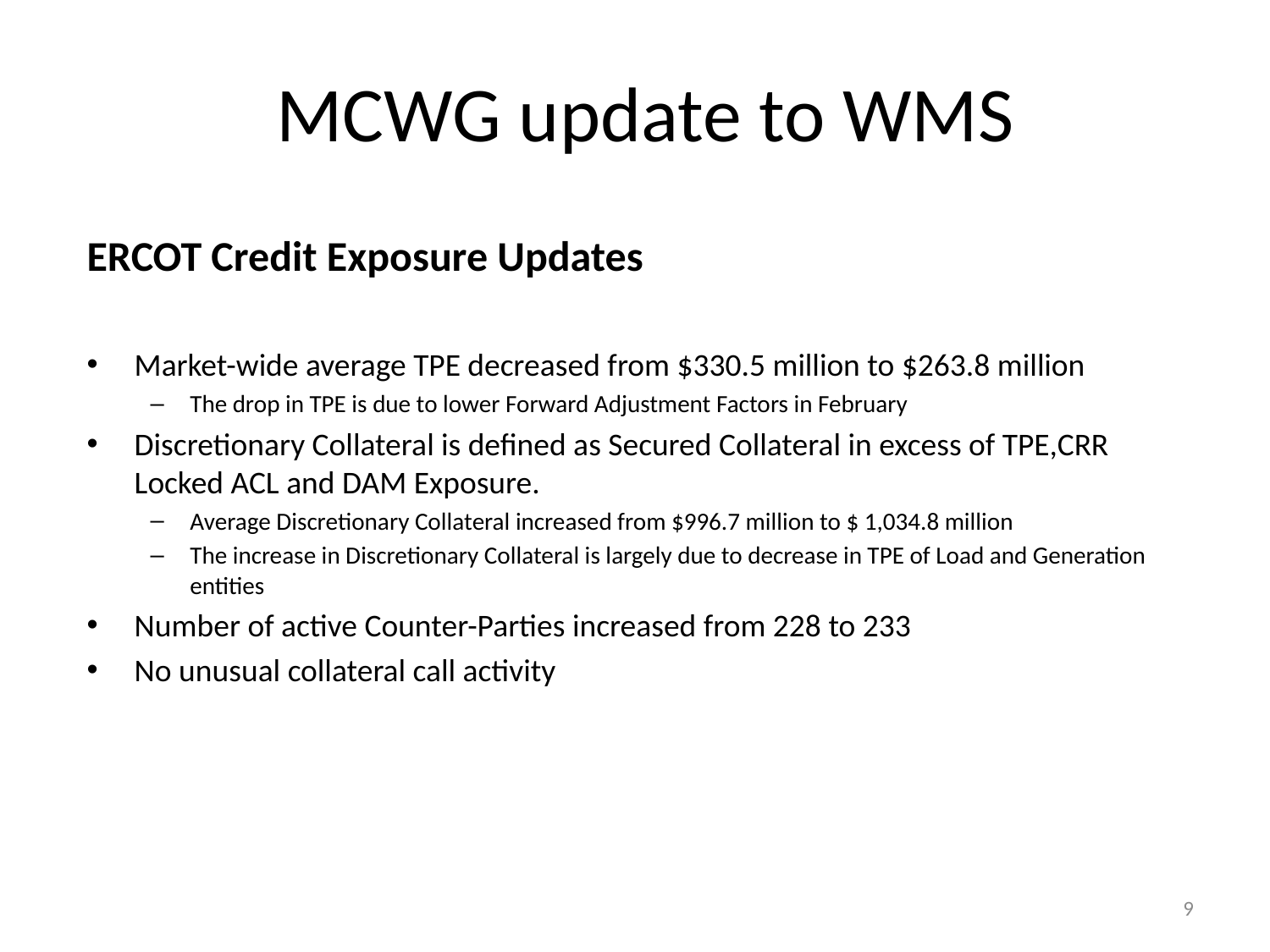

# MCWG update to WMS
ERCOT Credit Exposure Updates

Market-wide average TPE decreased from $330.5 million to $263.8 million
The drop in TPE is due to lower Forward Adjustment Factors in February
Discretionary Collateral is defined as Secured Collateral in excess of TPE,CRR Locked ACL and DAM Exposure.
Average Discretionary Collateral increased from $996.7 million to $ 1,034.8 million
The increase in Discretionary Collateral is largely due to decrease in TPE of Load and Generation entities
Number of active Counter-Parties increased from 228 to 233
No unusual collateral call activity

9